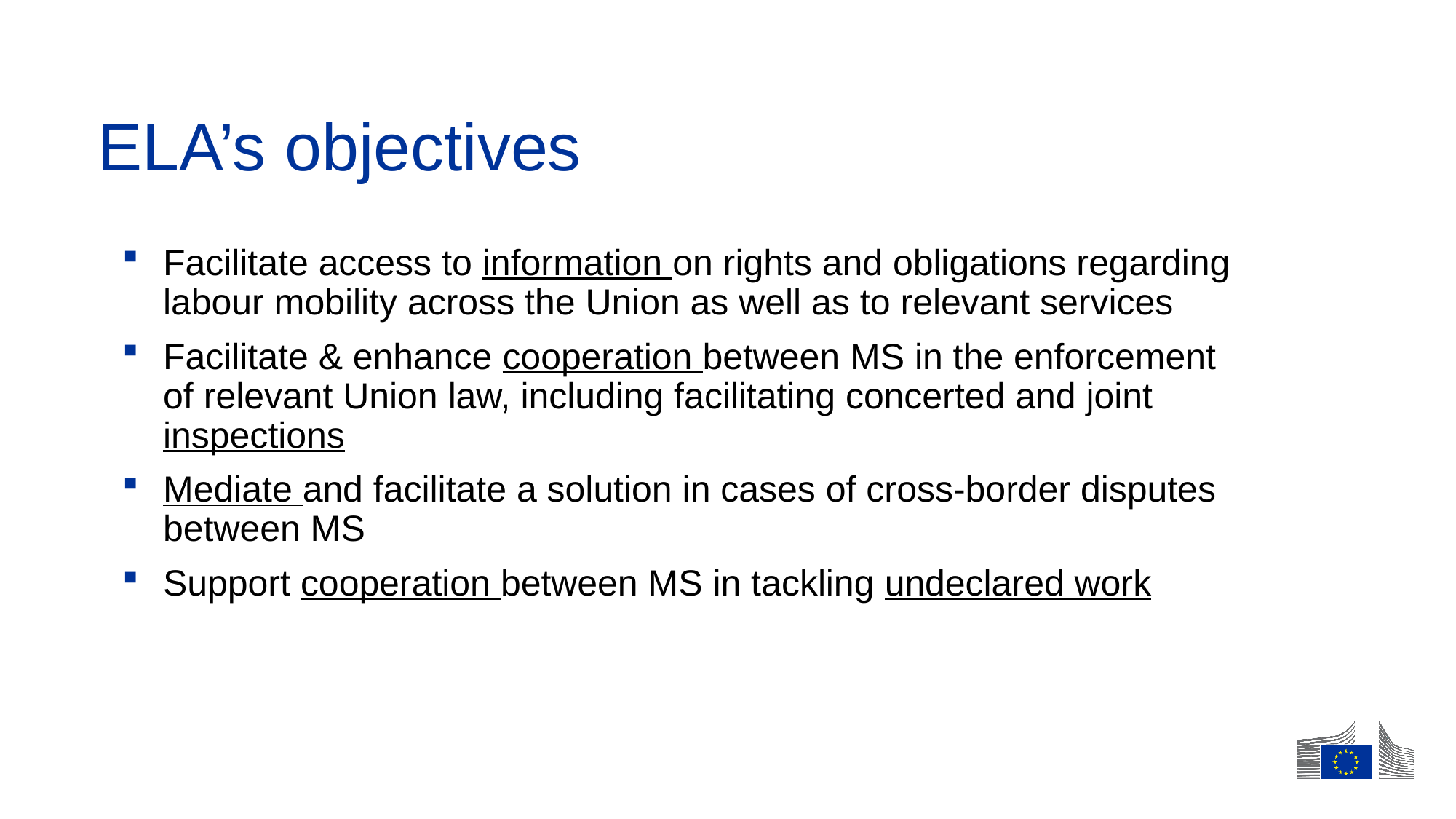

# ELA’s objectives
Facilitate access to information on rights and obligations regarding labour mobility across the Union as well as to relevant services
Facilitate & enhance cooperation between MS in the enforcement of relevant Union law, including facilitating concerted and joint inspections
Mediate and facilitate a solution in cases of cross-border disputes between MS
Support cooperation between MS in tackling undeclared work